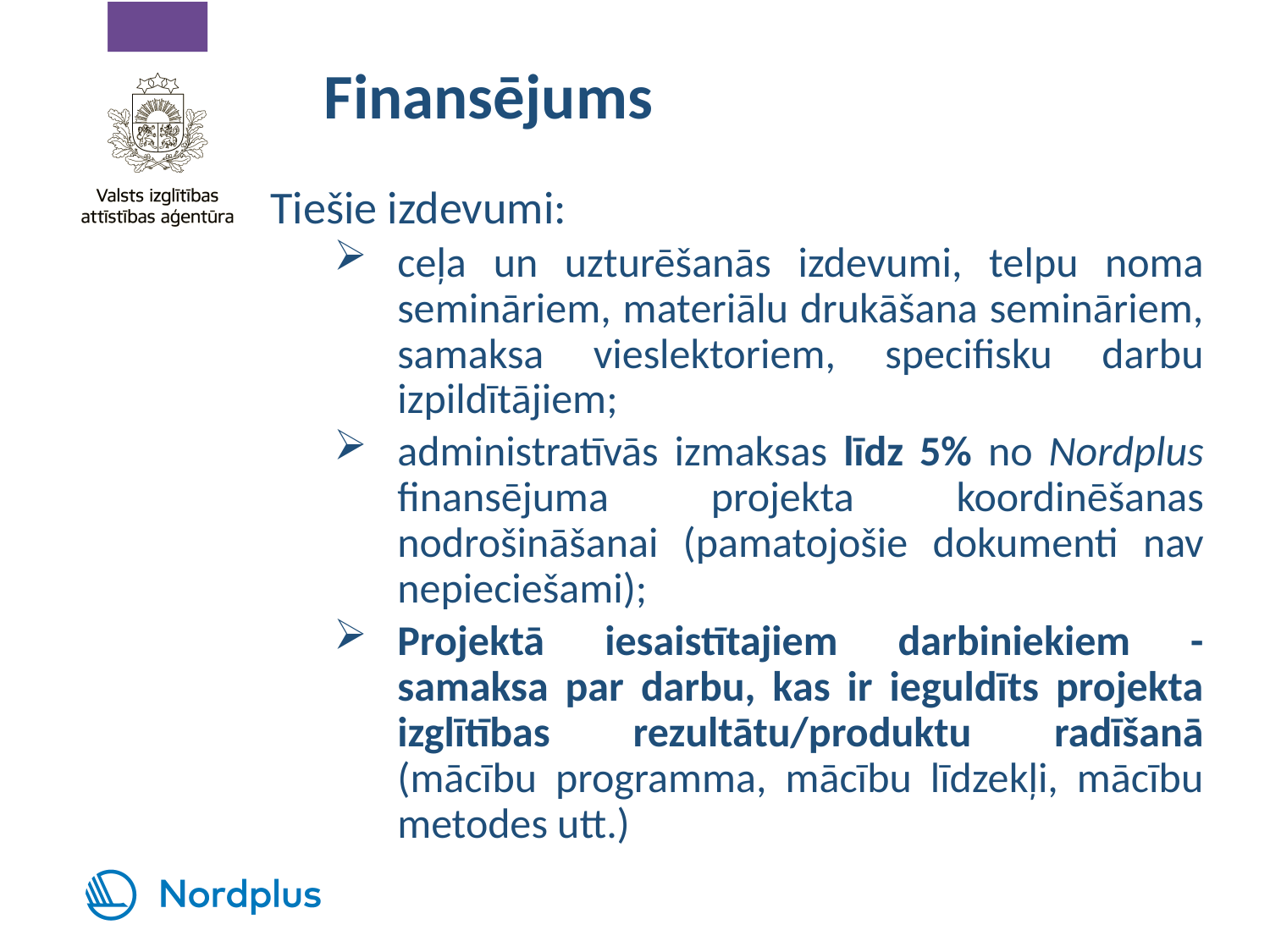

# Finansējums
Tiešie izdevumi:
ceļa un uzturēšanās izdevumi, telpu noma semināriem, materiālu drukāšana semināriem, samaksa vieslektoriem, specifisku darbu izpildītājiem;
administratīvās izmaksas līdz 5% no Nordplus finansējuma projekta koordinēšanas nodrošināšanai (pamatojošie dokumenti nav nepieciešami);
Projektā iesaistītajiem darbiniekiem - samaksa par darbu, kas ir ieguldīts projekta izglītības rezultātu/produktu radīšanā (mācību programma, mācību līdzekļi, mācību metodes utt.)